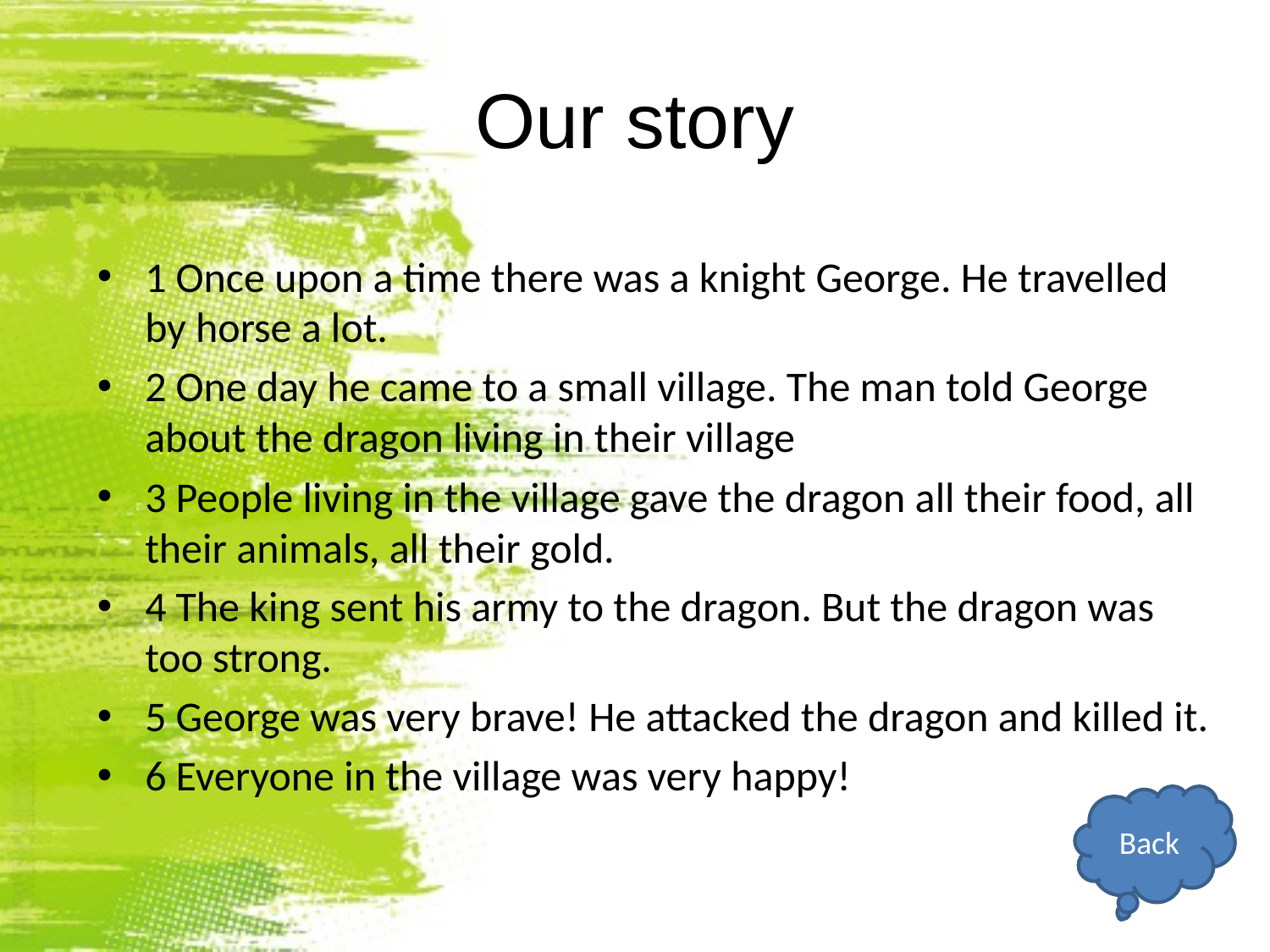

# Our story
1 Once upon a time there was a knight George. He travelled by horse a lot.
2 One day he came to a small village. The man told George about the dragon living in their village
3 People living in the village gave the dragon all their food, all their animals, all their gold.
4 The king sent his army to the dragon. But the dragon was too strong.
5 George was very brave! He attacked the dragon and killed it.
6 Everyone in the village was very happy!
Back